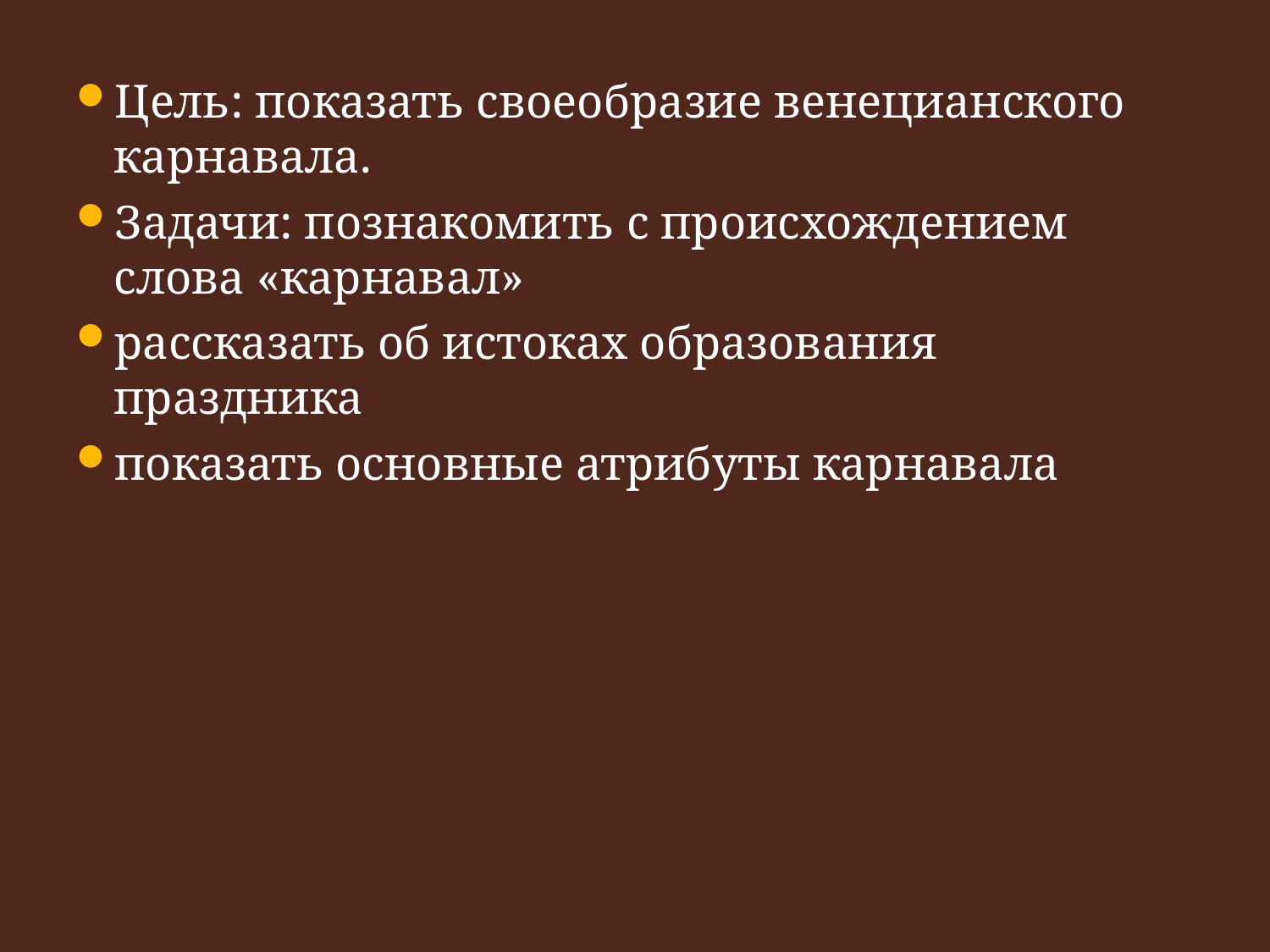

Цель: показать своеобразие венецианского карнавала.
Задачи: познакомить с происхождением слова «карнавал»
рассказать об истоках образования праздника
показать основные атрибуты карнавала